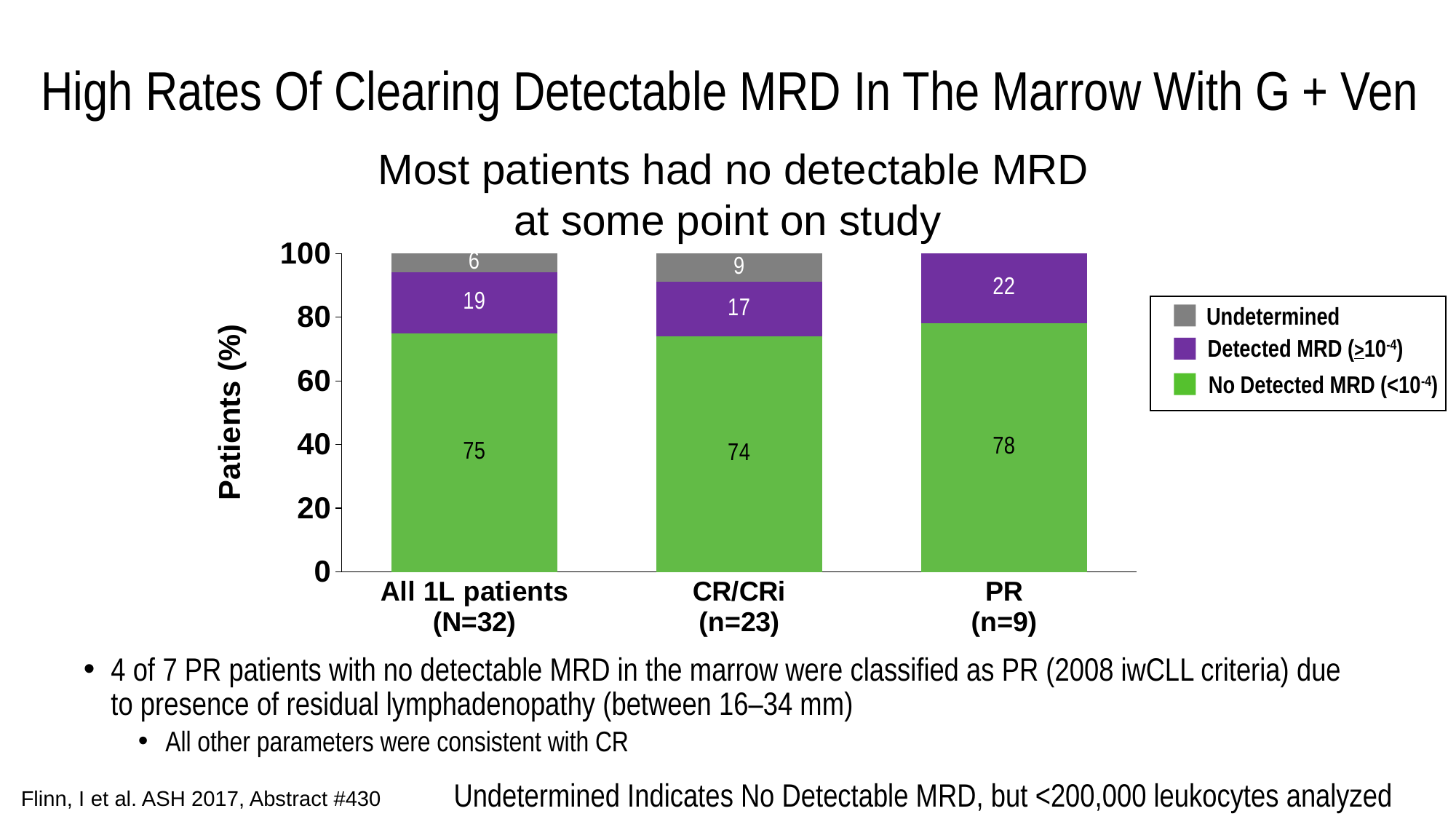

# High Rates Of Clearing Detectable MRD In The Marrow With G + Ven
 Most patients had no detectable MRD
at some point on study

### Chart

| Category | Negative | Positive |  Negative22 |
|---|---|---|---|
| All 1L patients
(N=32) | 75.0 | 19.0 | 6.0 |
| CR/CRi
(n=23) | 74.0 | 17.0 | 9.0 |
| PR
(n=9) | 78.0 | 22.0 | None |
Undetermined

Detected MRD (>10-4)

No Detected MRD (<10-4)

4 of 7 PR patients with no detectable MRD in the marrow were classified as PR (2008 iwCLL criteria) due to presence of residual lymphadenopathy (between 16–34 mm)
All other parameters were consistent with CR
Undetermined Indicates No Detectable MRD, but <200,000 leukocytes analyzed
Flinn, I et al. ASH 2017, Abstract #430